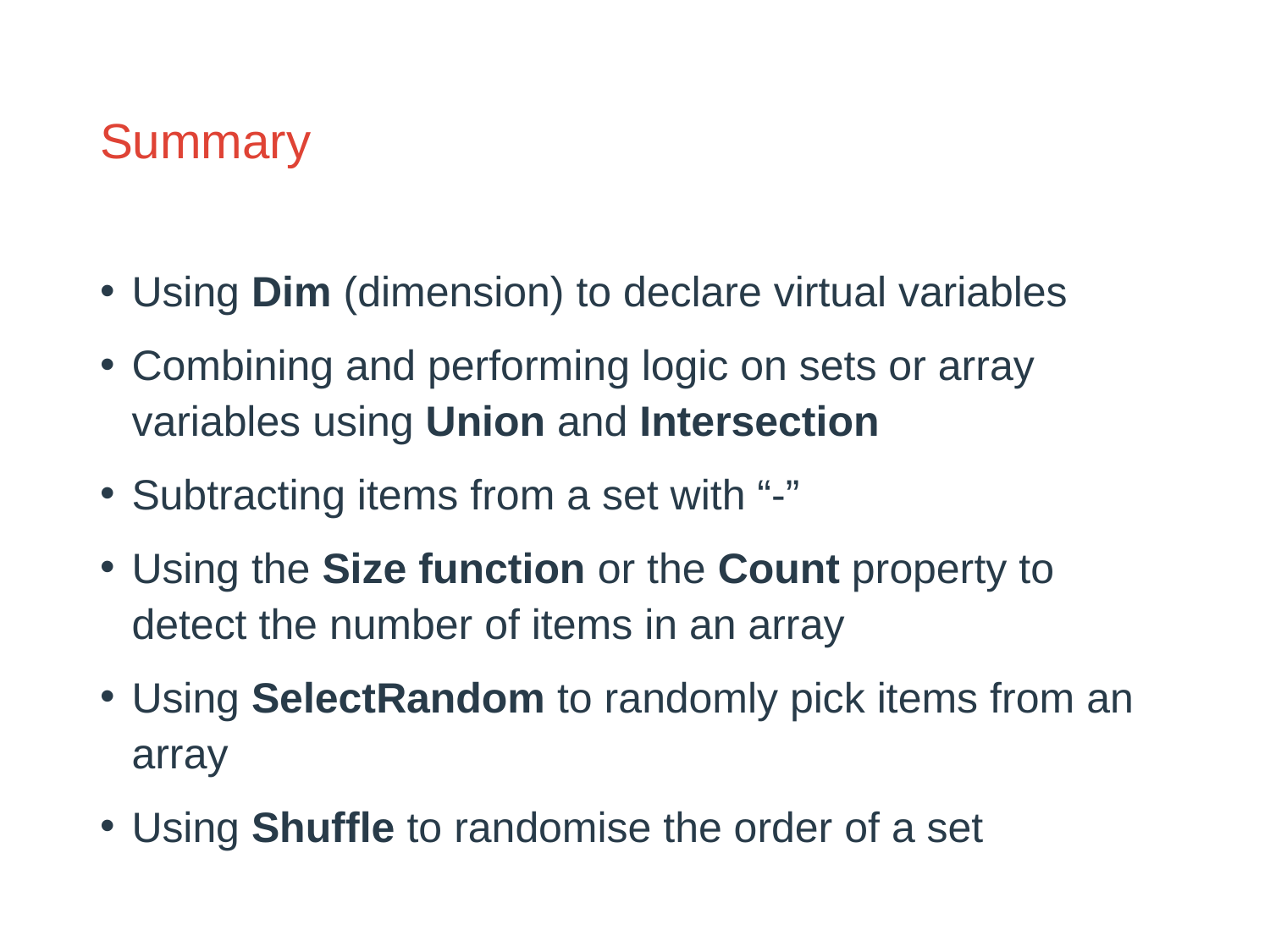

# Summary
Using Dim (dimension) to declare virtual variables
Combining and performing logic on sets or array variables using Union and Intersection
Subtracting items from a set with “-”
Using the Size function or the Count property to detect the number of items in an array
Using SelectRandom to randomly pick items from an array
Using Shuffle to randomise the order of a set